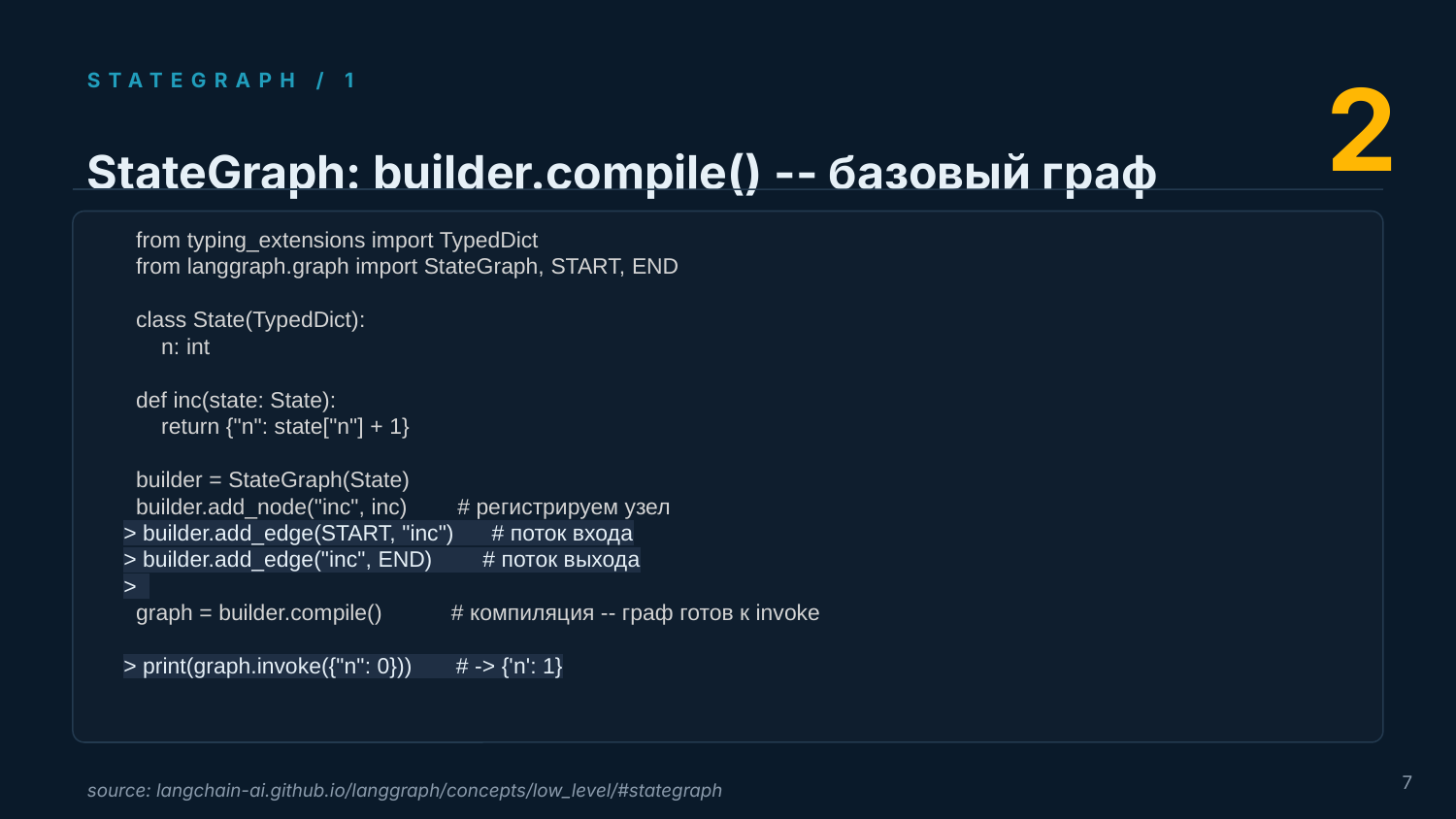

2
STATEGRAPH / 1
StateGraph: builder.compile() -- базовый граф

  from typing_extensions import TypedDict
  from langgraph.graph import StateGraph, START, END

  class State(TypedDict):
      n: int

  def inc(state: State):
      return {"n": state["n"] + 1}

  builder = StateGraph(State)
  builder.add_node("inc", inc)        # регистрируем узел
> builder.add_edge(START, "inc")      # поток входа
> builder.add_edge("inc", END)        # поток выхода
>
  graph = builder.compile()           # компиляция -- граф готов к invoke

> print(graph.invoke({"n": 0}))       # -> {'n': 1}

7
source: langchain-ai.github.io/langgraph/concepts/low_level/#stategraph